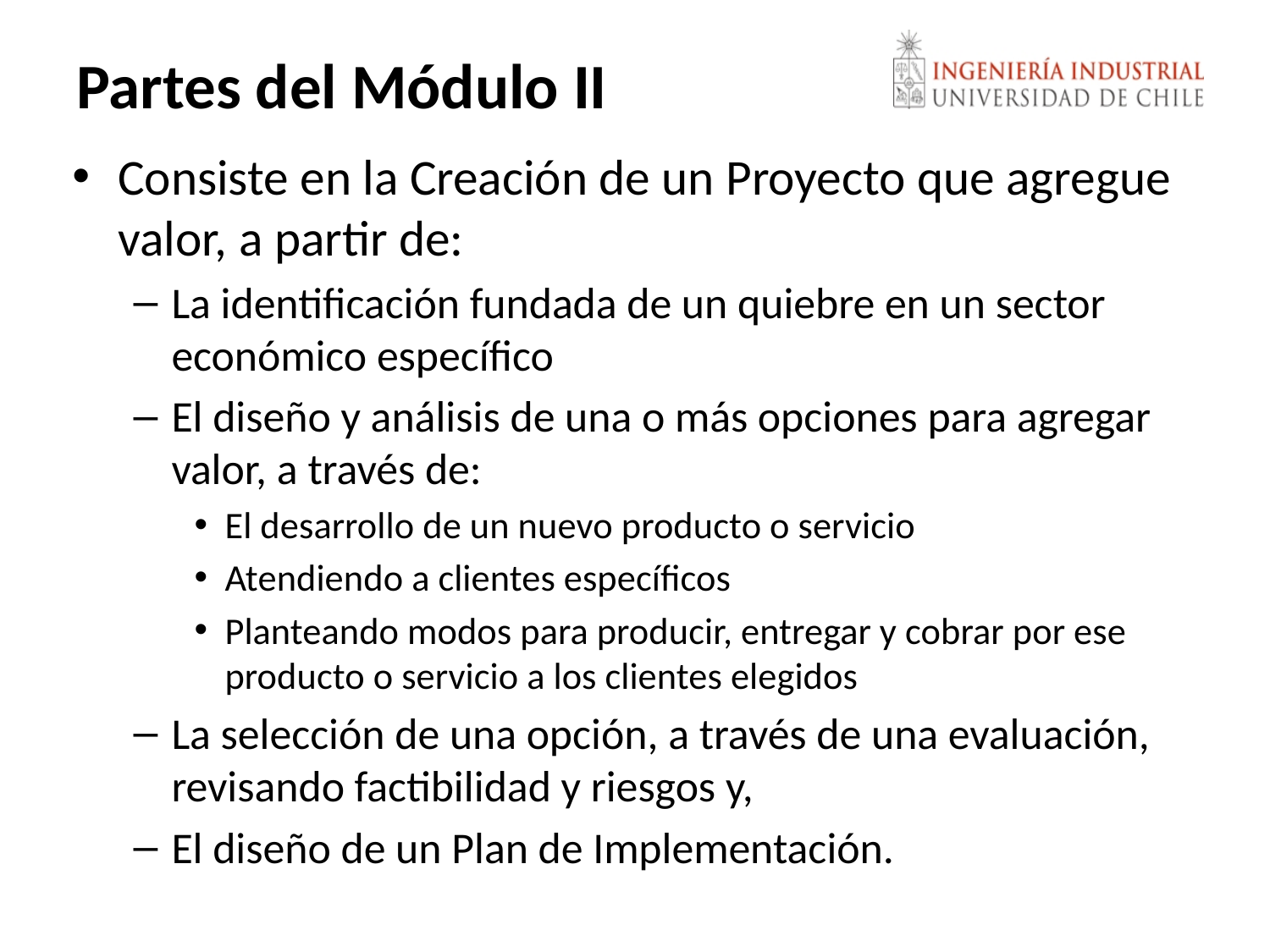

# Partes del Módulo II
Consiste en la Creación de un Proyecto que agregue valor, a partir de:
La identificación fundada de un quiebre en un sector económico específico
El diseño y análisis de una o más opciones para agregar valor, a través de:
El desarrollo de un nuevo producto o servicio
Atendiendo a clientes específicos
Planteando modos para producir, entregar y cobrar por ese producto o servicio a los clientes elegidos
La selección de una opción, a través de una evaluación, revisando factibilidad y riesgos y,
El diseño de un Plan de Implementación.